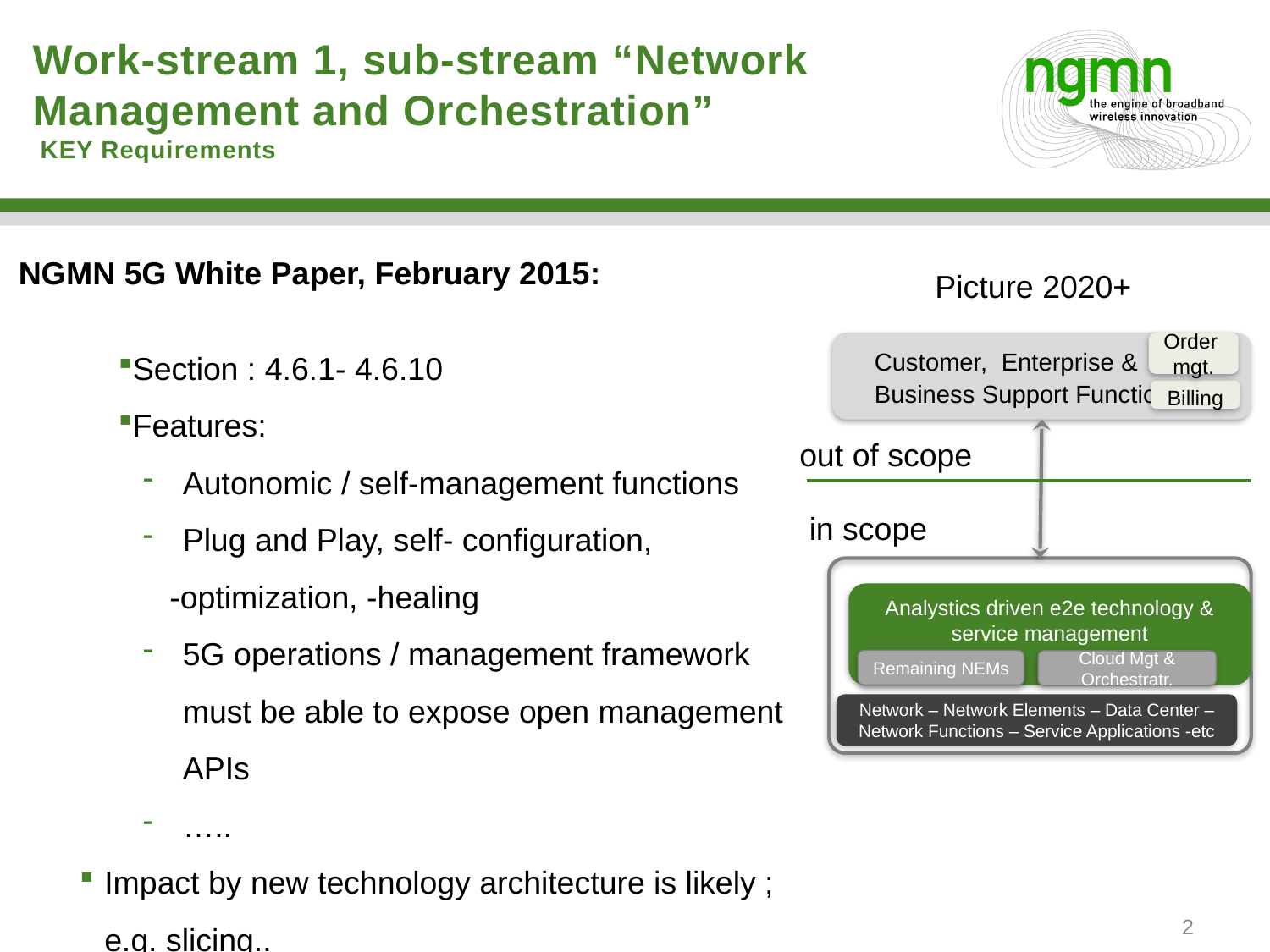

Work-stream 1, sub-stream “Network Management and Orchestration”
 KEY Requirements
NGMN 5G White Paper, February 2015:

Section : 4.6.1- 4.6.10
Features:
Autonomic / self-management functions
Plug and Play, self- configuration,
   -optimization, -healing
5G operations / management framework must be able to expose open management APIs
…..
Impact by new technology architecture is likely ; e.g. slicing..

Picture 2020+
Customer,  Enterprise &
Business Support Functions
Order  mgt.
Billing

Analystics driven e2e technology & service management
Remaining NEMs
Cloud Mgt & Orchestratr.
Network – Network Elements – Data Center – Network Functions – Service Applications -etc
out of scope
in scope
2